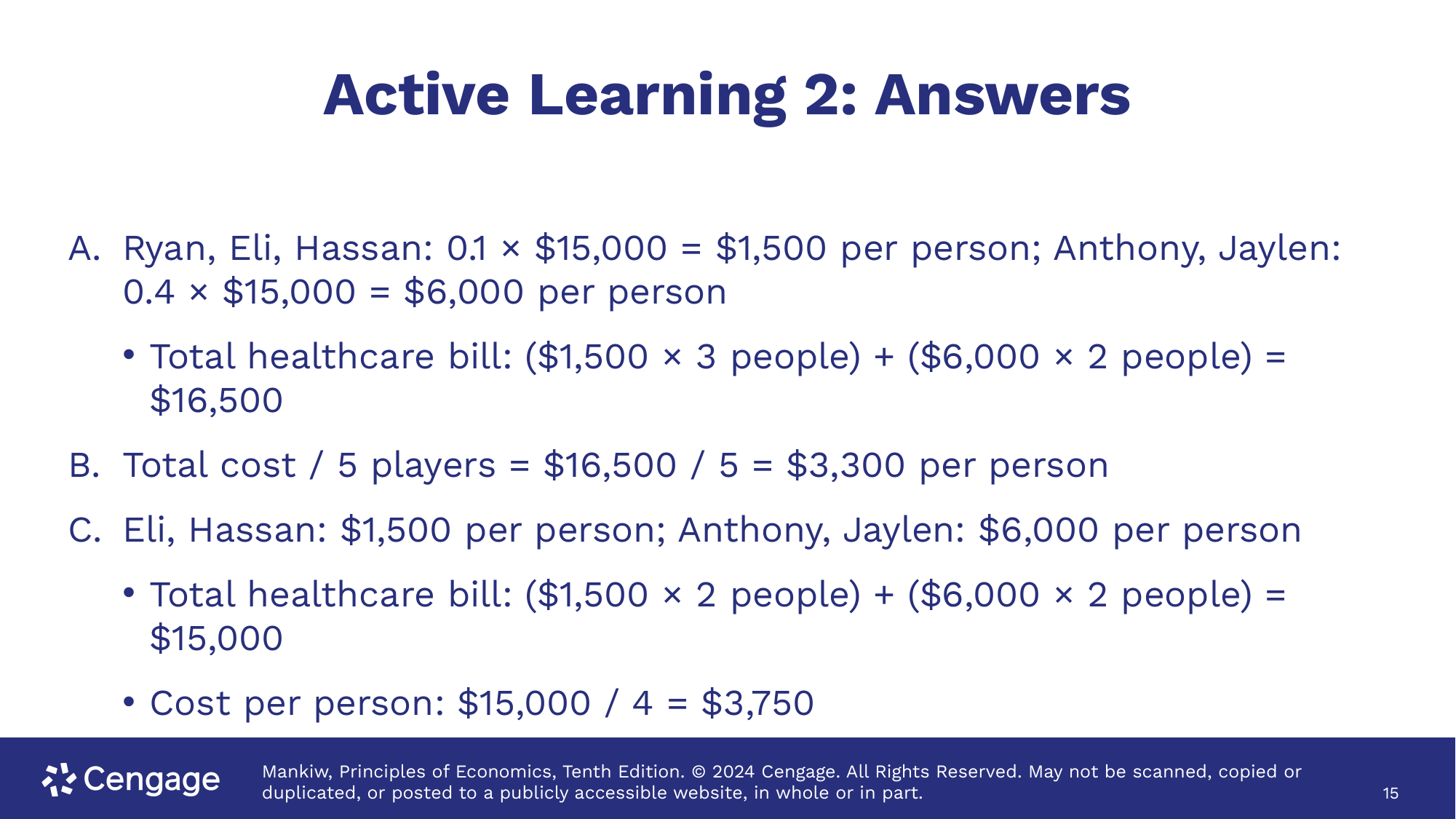

# Active Learning 2: Answers
Ryan, Eli, Hassan: 0.1 × $15,000 = $1,500 per person; Anthony, Jaylen: 0.4 × $15,000 = $6,000 per person
Total healthcare bill: ($1,500 × 3 people) + ($6,000 × 2 people) = $16,500
Total cost / 5 players = $16,500 / 5 = $3,300 per person
Eli, Hassan: $1,500 per person; Anthony, Jaylen: $6,000 per person
Total healthcare bill: ($1,500 × 2 people) + ($6,000 × 2 people) = $15,000
Cost per person: $15,000 / 4 = $3,750